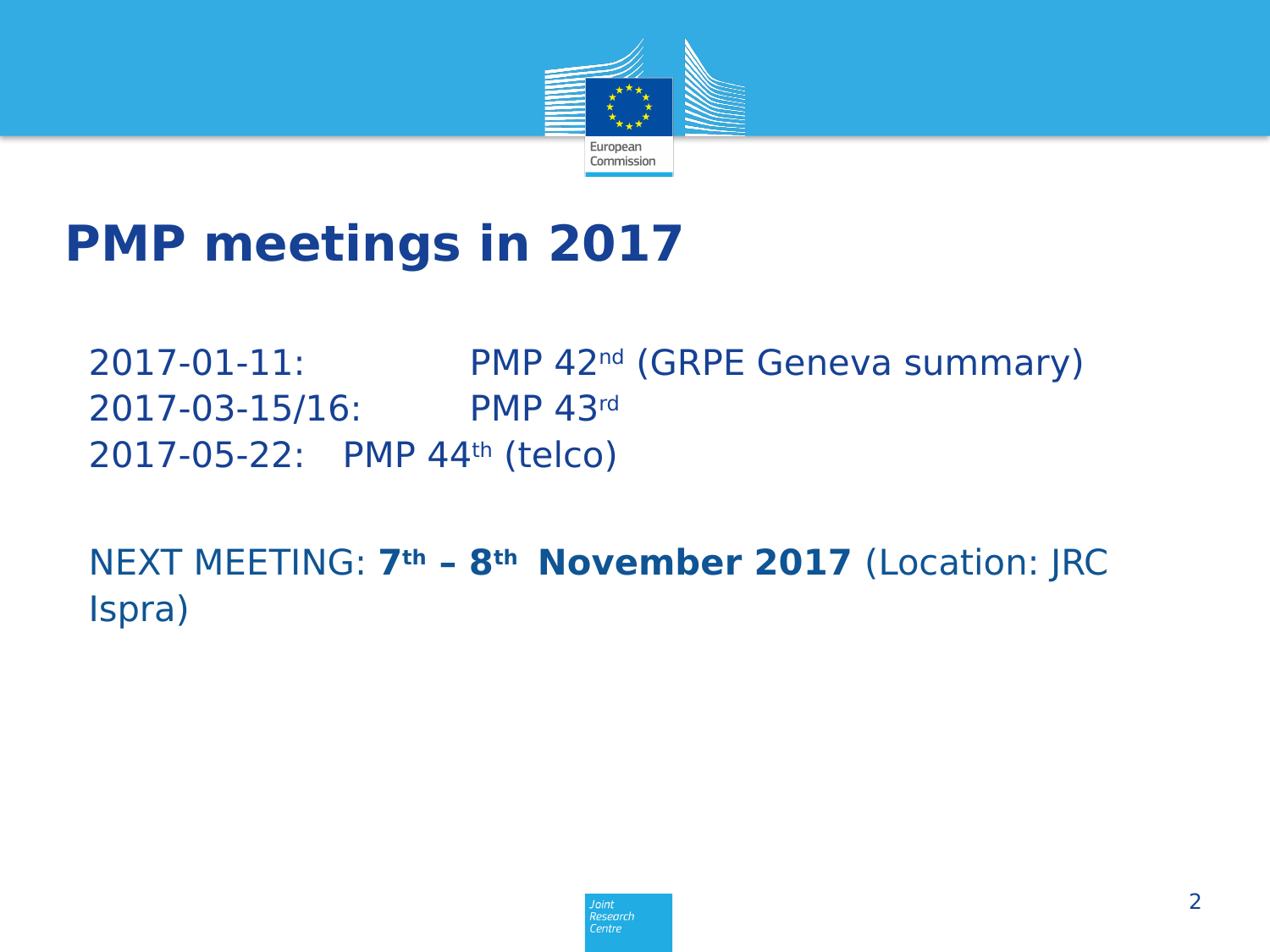

# PMP meetings in 2017
2017-01-11:  		PMP 42nd (GRPE Geneva summary)
2017-03-15/16: 	PMP 43rd
2017-05-22:   	PMP 44th (telco)

NEXT MEETING: 7th – 8th  November 2017 (Location: JRC Ispra)